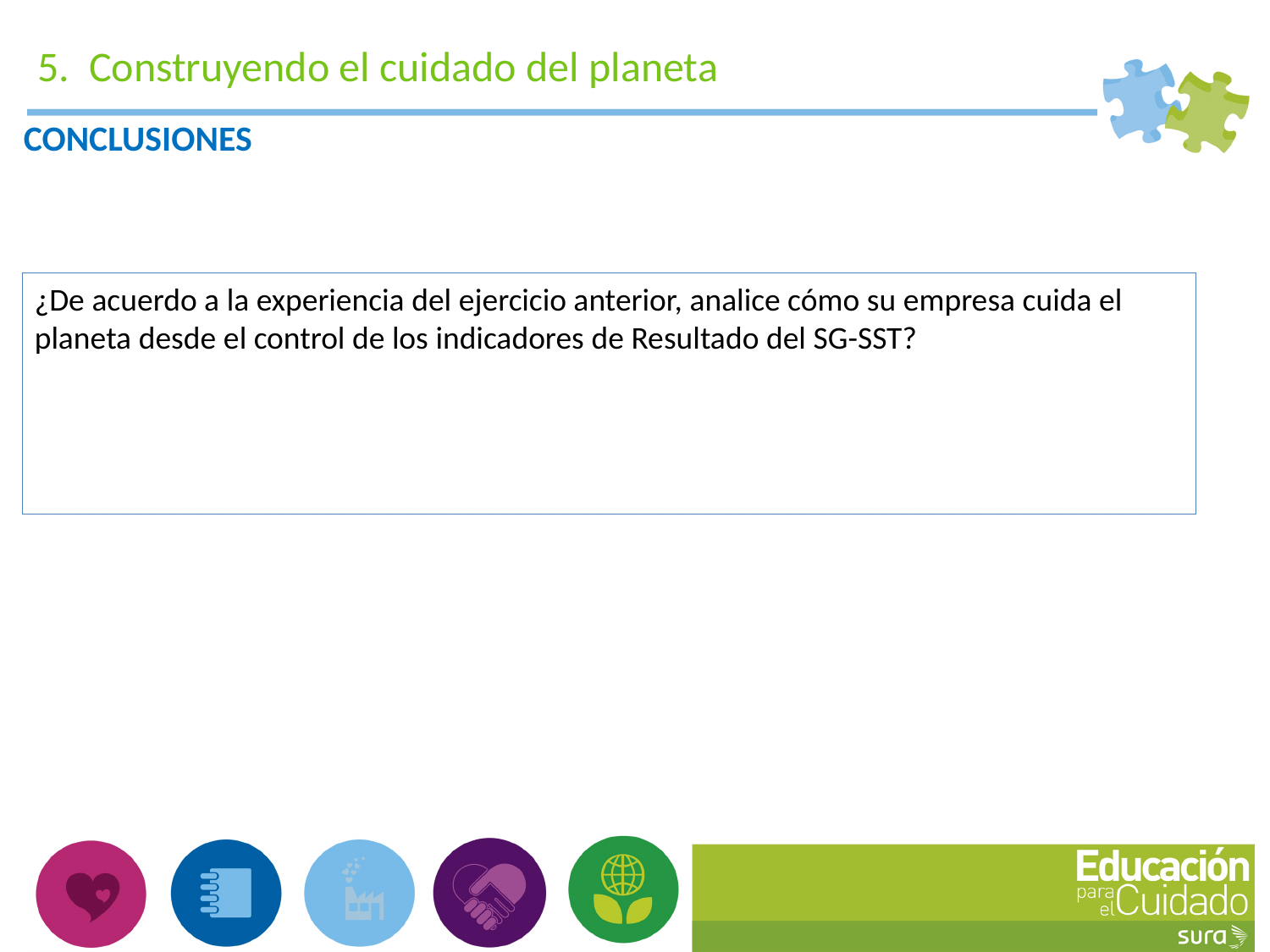

5.  Construyendo el cuidado del planeta
CONCLUSIONES
¿De acuerdo a la experiencia del ejercicio anterior, analice cómo su empresa cuida el planeta desde el control de los indicadores de Resultado del SG-SST?